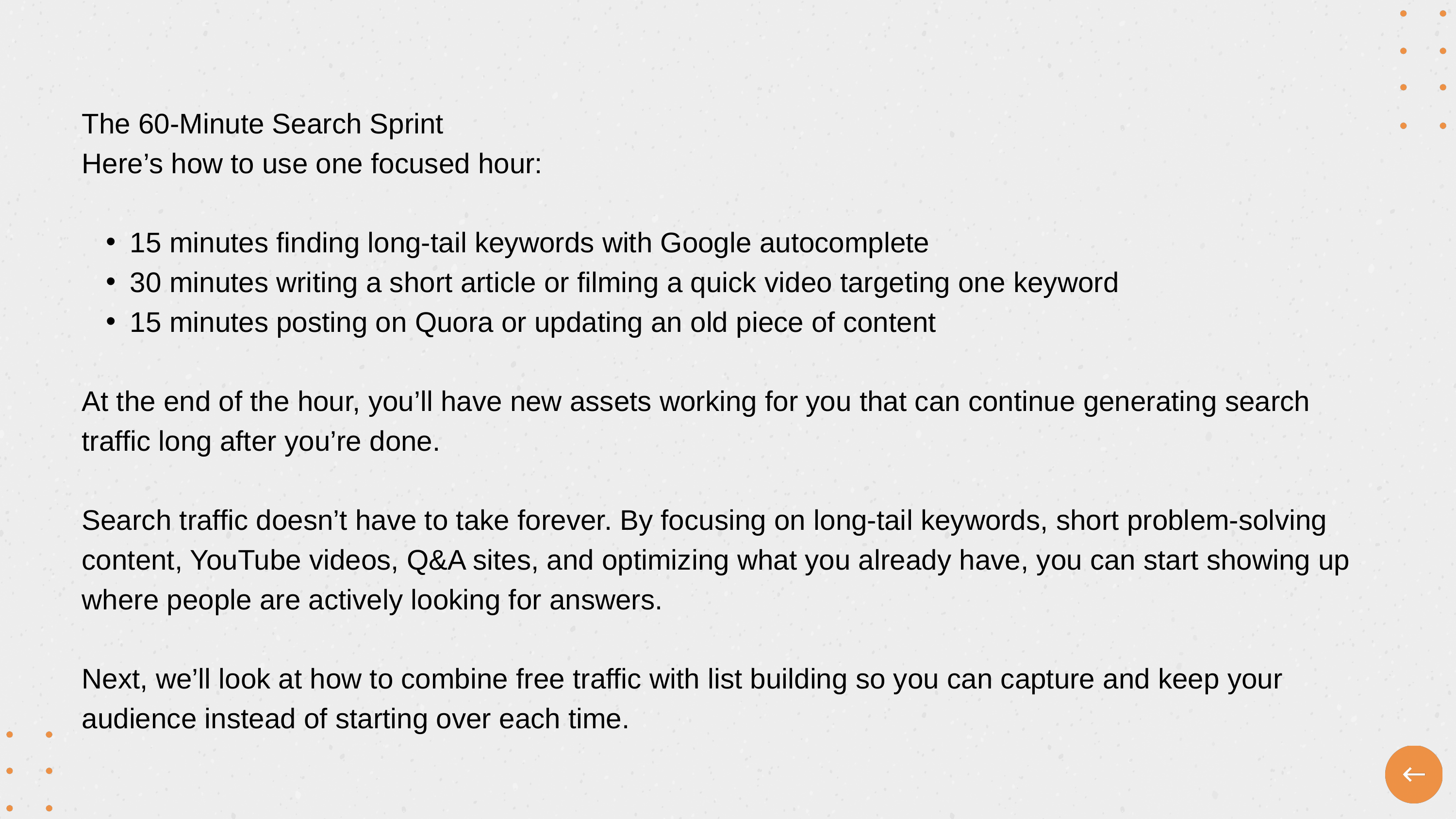

The 60-Minute Search Sprint
Here’s how to use one focused hour:

15 minutes finding long-tail keywords with Google autocomplete
30 minutes writing a short article or filming a quick video targeting one keyword
15 minutes posting on Quora or updating an old piece of content

At the end of the hour, you’ll have new assets working for you that can continue generating search traffic long after you’re done.

Search traffic doesn’t have to take forever. By focusing on long-tail keywords, short problem-solving content, YouTube videos, Q&A sites, and optimizing what you already have, you can start showing up where people are actively looking for answers.

Next, we’ll look at how to combine free traffic with list building so you can capture and keep your audience instead of starting over each time.